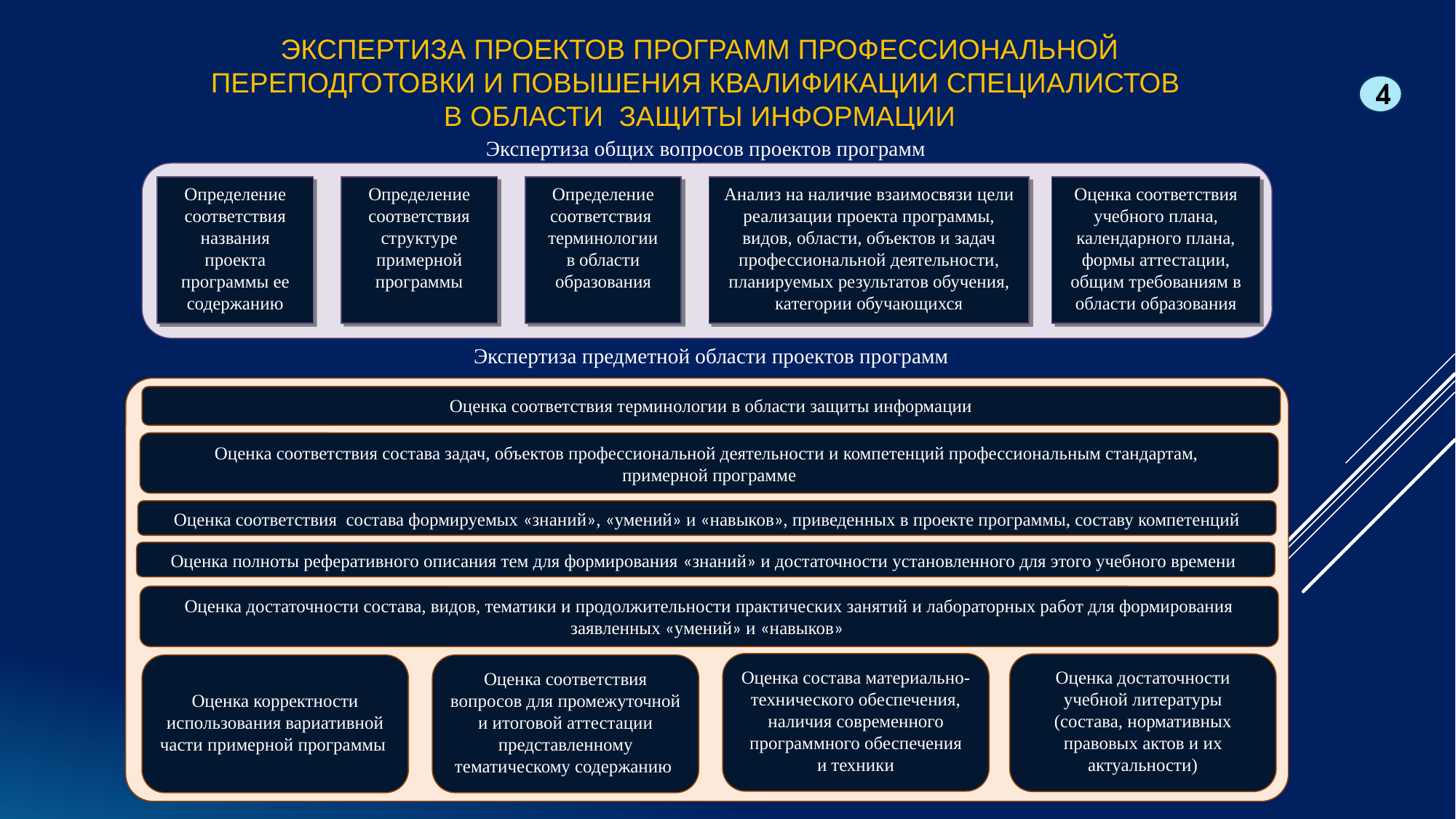

# Экспертиза проектов программ профессиональной переподготовки и повышения квалификации специалистов в области  защиты информации

4
Экспертиза общих вопросов проектов программ

Определение соответствия названия проекта программы ее содержанию
Определение соответствия структуре примерной программы
Определение соответствия  терминологии в области образования
Анализ на наличие взаимосвязи цели реализации проекта программы, видов, области, объектов и задач профессиональной деятельности, планируемых результатов обучения, категории обучающихся
Оценка соответствия учебного плана, календарного плана, формы аттестации, общим требованиям в области образования
Экспертиза предметной области проектов программ

Оценка соответствия терминологии в области защиты информации
Оценка соответствия состава задач, объектов профессиональной деятельности и компетенций профессиональным стандартам,
примерной программе

Оценка соответствия  состава формируемых «знаний», «умений» и «навыков», приведенных в проекте программы, составу компетенций

Оценка полноты реферативного описания тем для формирования «знаний» и достаточности установленного для этого учебного времени
Оценка достаточности состава, видов, тематики и продолжительности практических занятий и лабораторных работ для формирования заявленных «умений» и «навыков»
Оценка состава материально-технического обеспечения, наличия современного программного обеспечения и техники
Оценка достаточности учебной литературы (состава, нормативных правовых актов и их актуальности)

Оценка корректности использования вариативной части примерной программы
Оценка соответствия вопросов для промежуточной и итоговой аттестации представленному тематическому содержанию